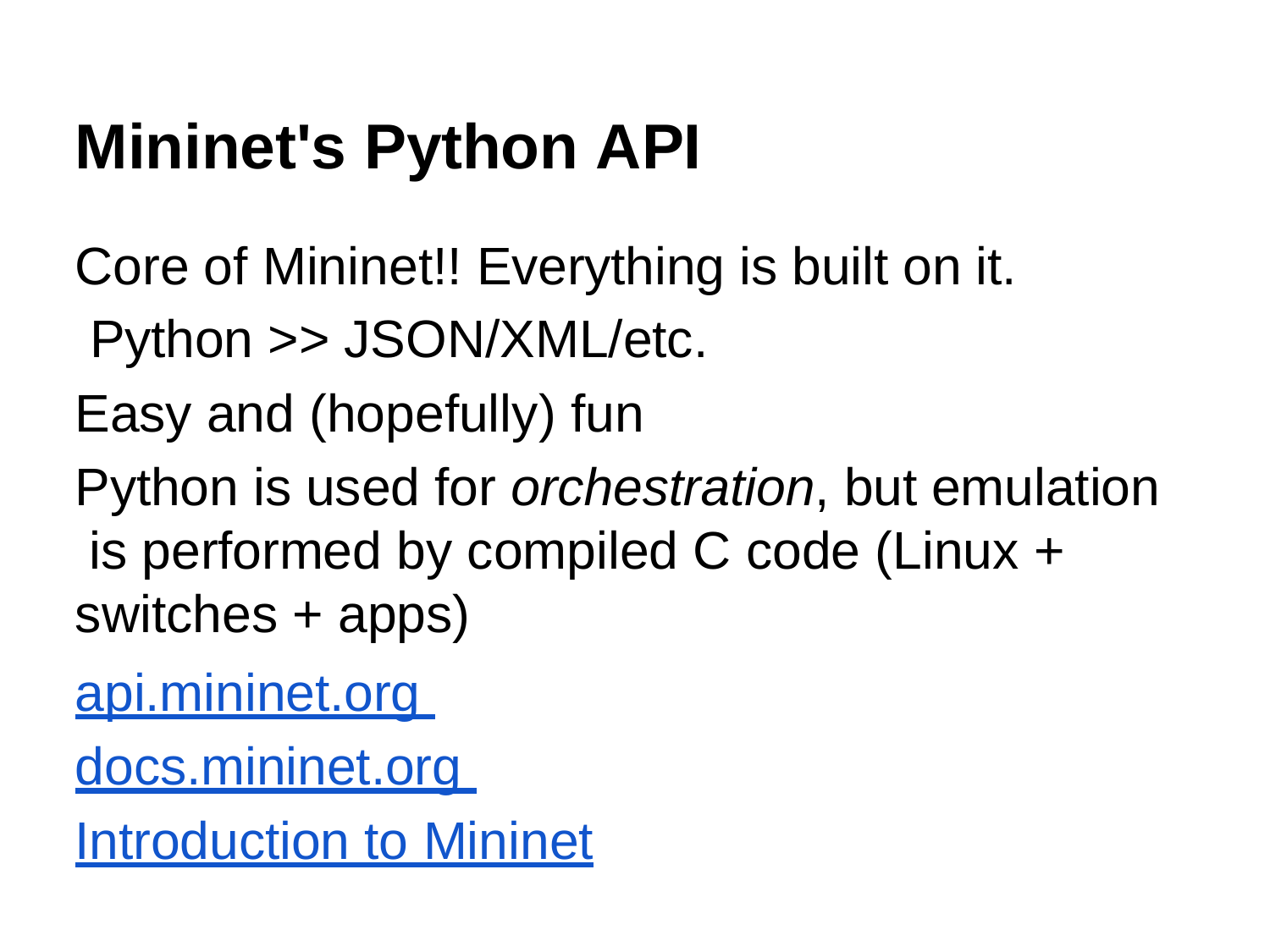

# Mininet's Python API
Core of Mininet!! Everything is built on it.  Python >> JSON/XML/etc.
Easy and (hopefully) fun
Python is used for orchestration, but emulation  is performed by compiled C code (Linux +  switches + apps)
api.mininet.org  docs.mininet.org  Introduction to Mininet